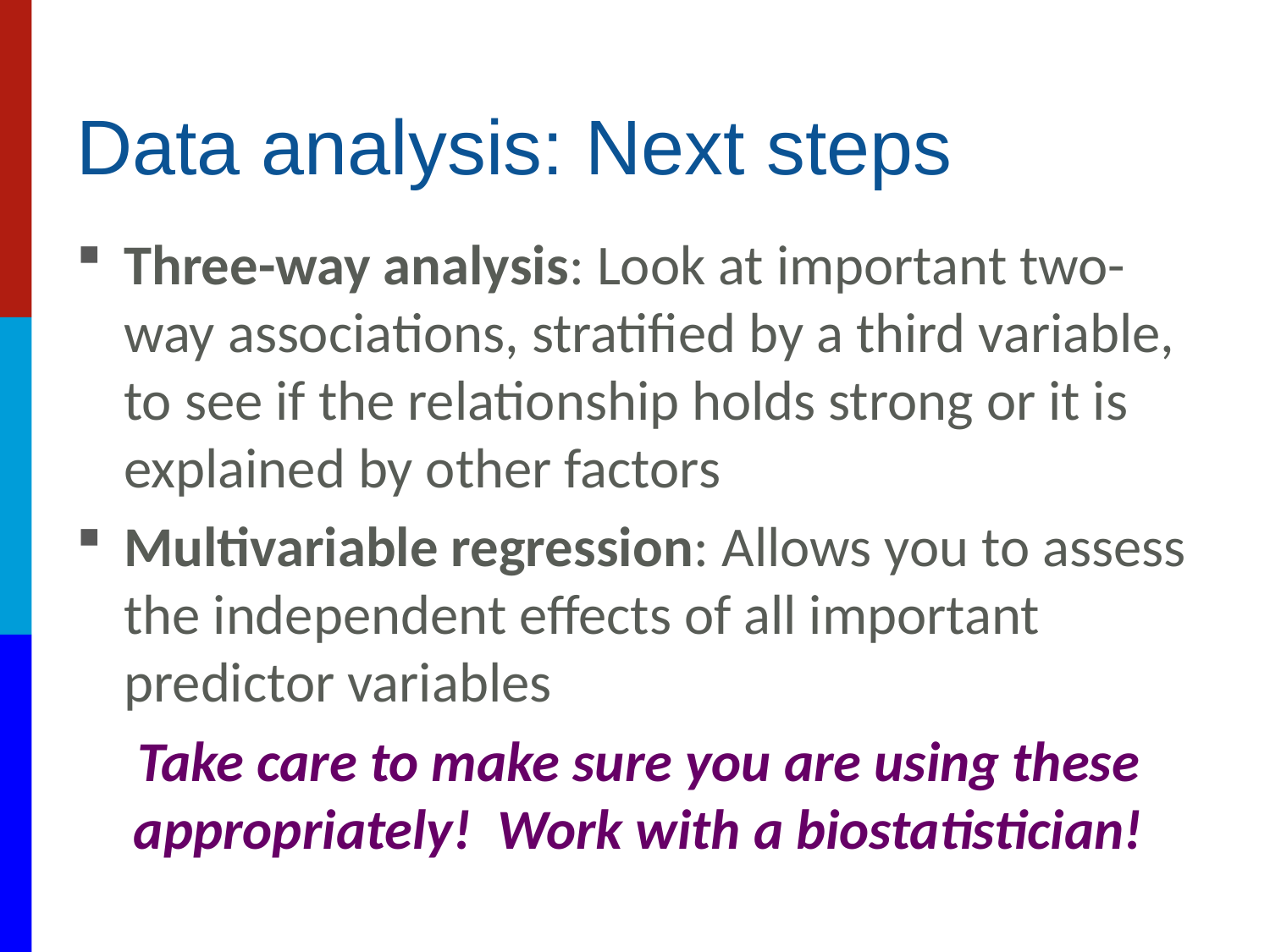

# Data analysis: Next steps
Three-way analysis: Look at important two-way associations, stratified by a third variable, to see if the relationship holds strong or it is explained by other factors
Multivariable regression: Allows you to assess the independent effects of all important predictor variables
Take care to make sure you are using these appropriately!  Work with a biostatistician!